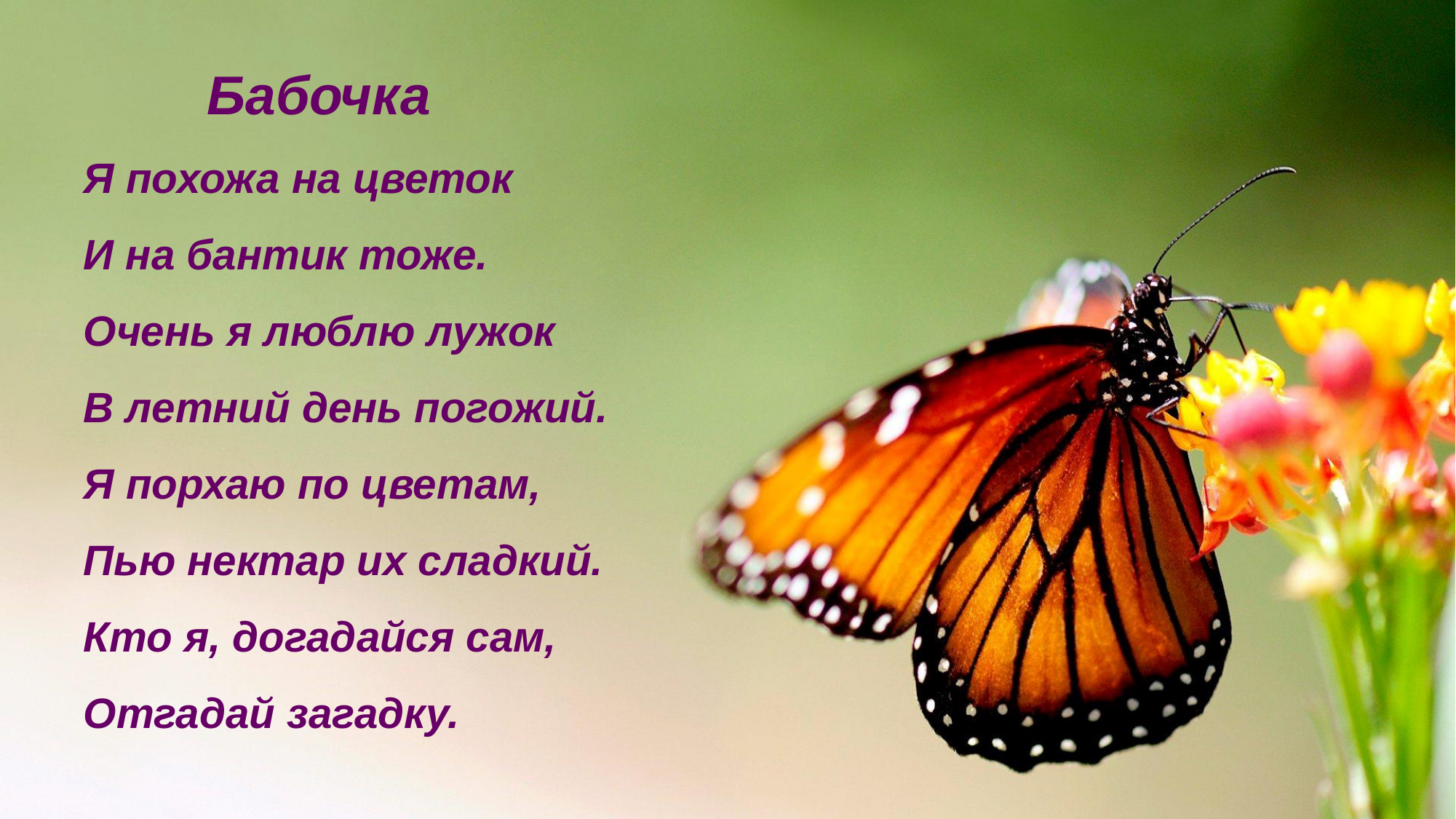

Бабочка
Я похожа на цветок
И на бантик тоже.
Очень я люблю лужок
В летний день погожий.
Я порхаю по цветам,
Пью нектар их сладкий.
Кто я, догадайся сам,
Отгадай загадку.